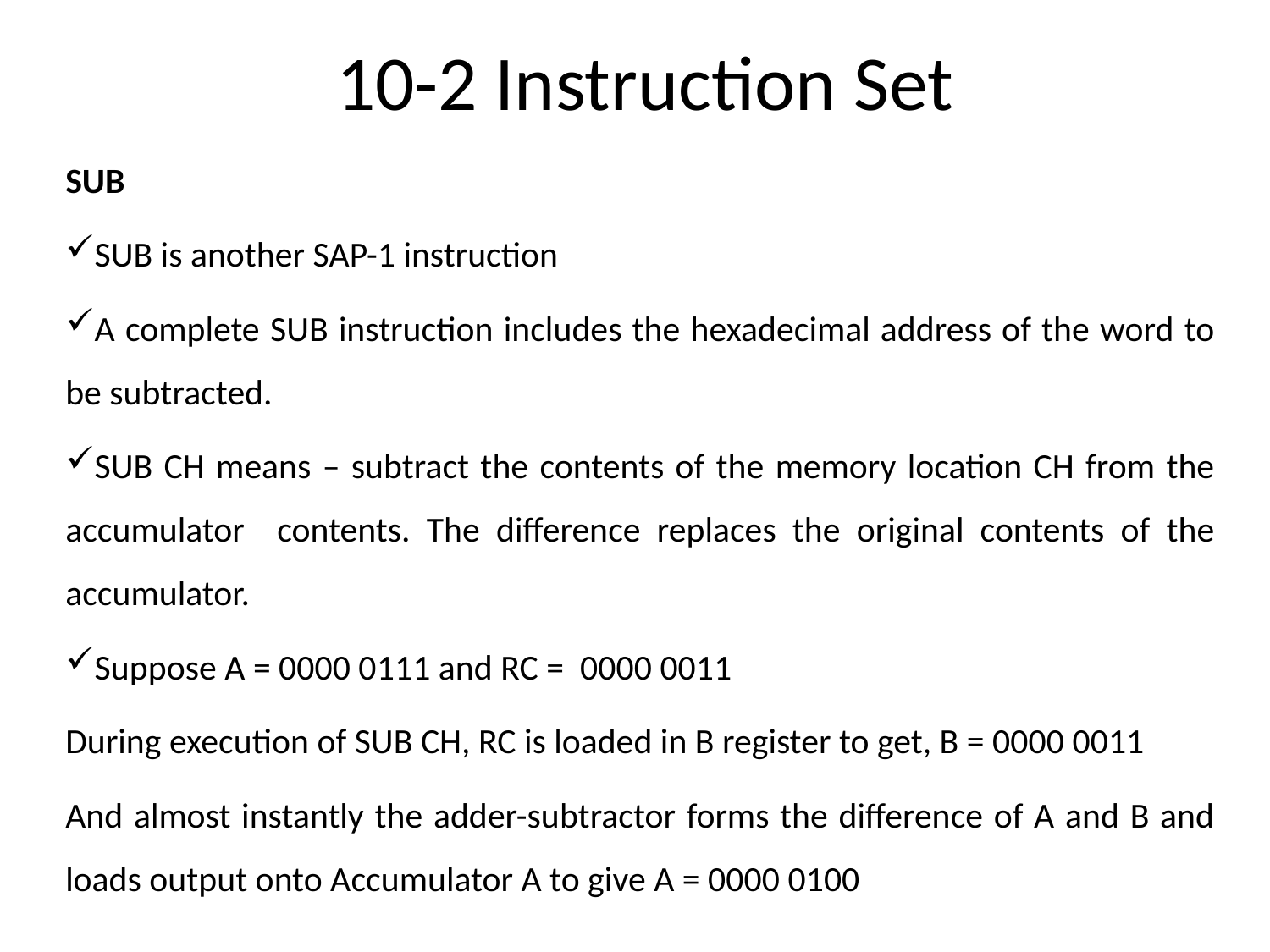

# 10-2 Instruction Set
SUB
SUB is another SAP-1 instruction
A complete SUB instruction includes the hexadecimal address of the word to be subtracted.
SUB CH means – subtract the contents of the memory location CH from the accumulator  contents. The difference replaces the original contents of the accumulator.
Suppose A = 0000 0111 and RC =  0000 0011
During execution of SUB CH, RC is loaded in B register to get, B = 0000 0011
And almost instantly the adder-subtractor forms the difference of A and B and loads output onto Accumulator A to give A = 0000 0100